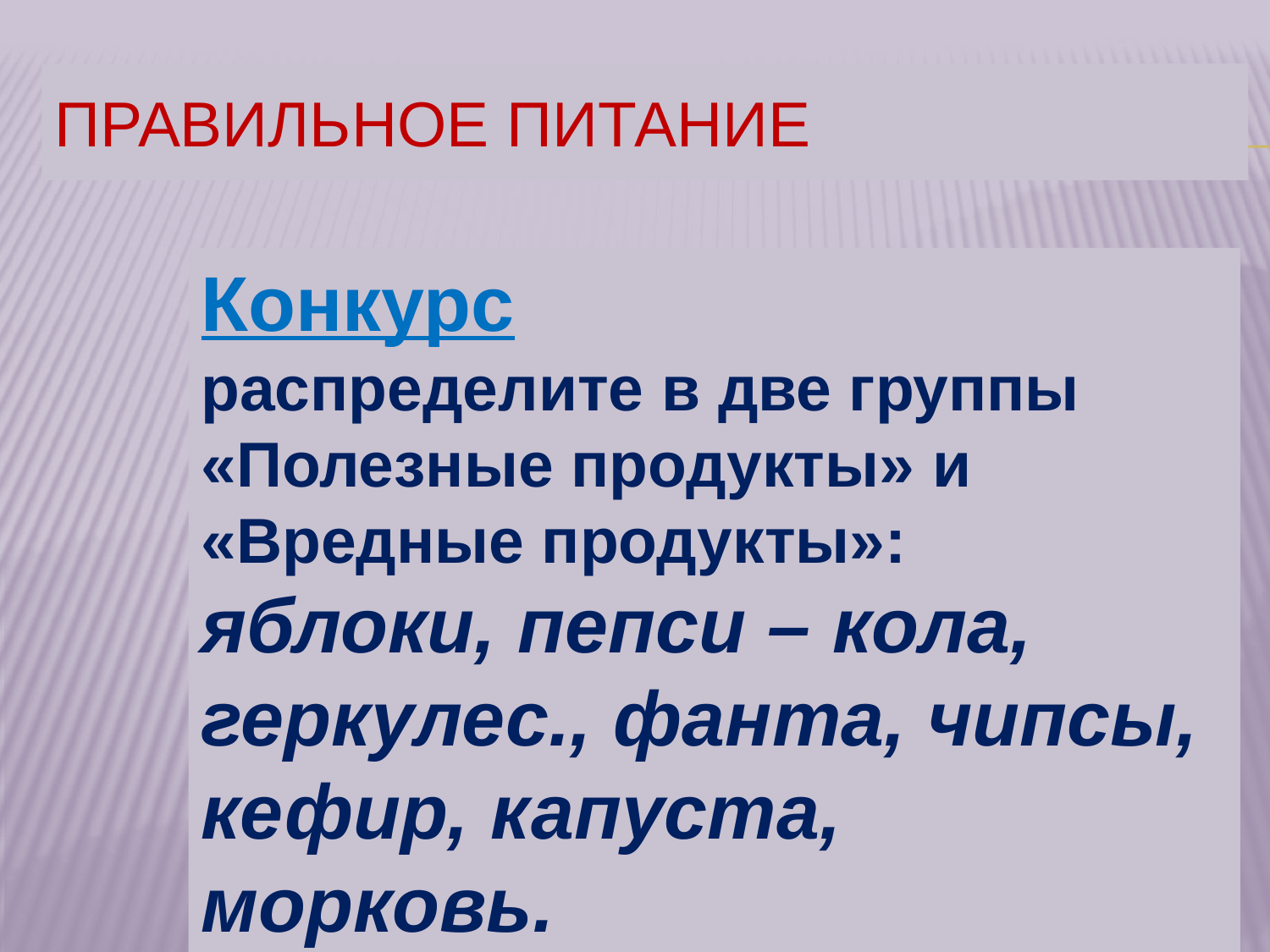

# Правильное питание
Конкурс
распределите в две группы  «Полезные продукты» и «Вредные продукты»:
яблоки, пепси – кола, геркулес., фанта, чипсы, кефир, капуста,  морковь.